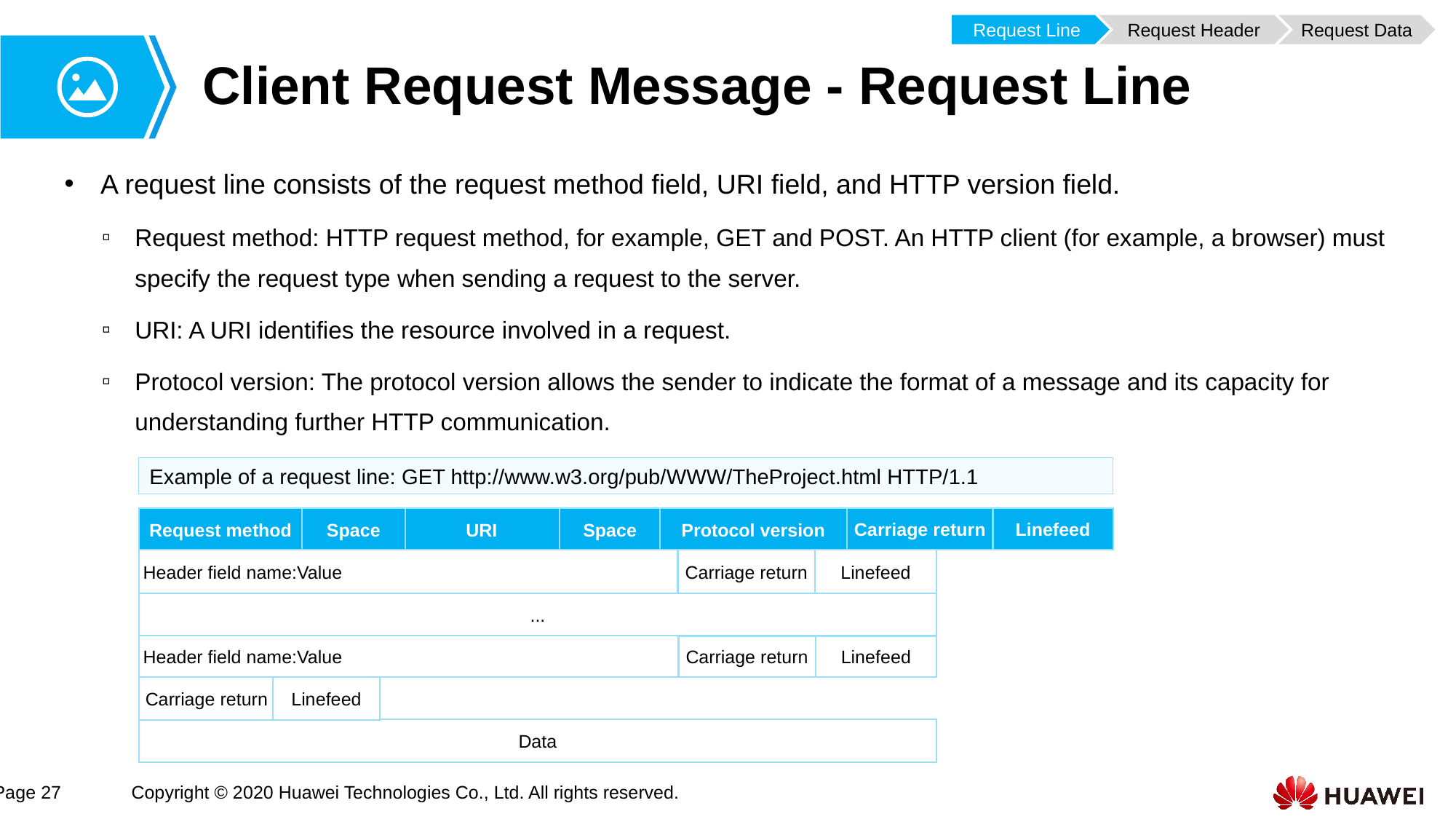

Request Line
Request Header
Request Data
# Client Request Message - Request Line
A request line consists of the request method field, URI field, and HTTP version field.
Request method: HTTP request method, for example, GET and POST. An HTTP client (for example, a browser) must specify the request type when sending a request to the server.
URI: A URI identifies the resource involved in a request.
Protocol version: The protocol version allows the sender to indicate the format of a message and its capacity for understanding further HTTP communication.

Example of a request line: GET http://www.w3.org/pub/WWW/TheProject.html HTTP/1.1
Carriage return
Linefeed
Protocol version
Request method
Space
URI
Space
Header field name:Value
Carriage return
Linefeed
...
Header field name:Value
Carriage return
Linefeed
Carriage return
Linefeed
Data